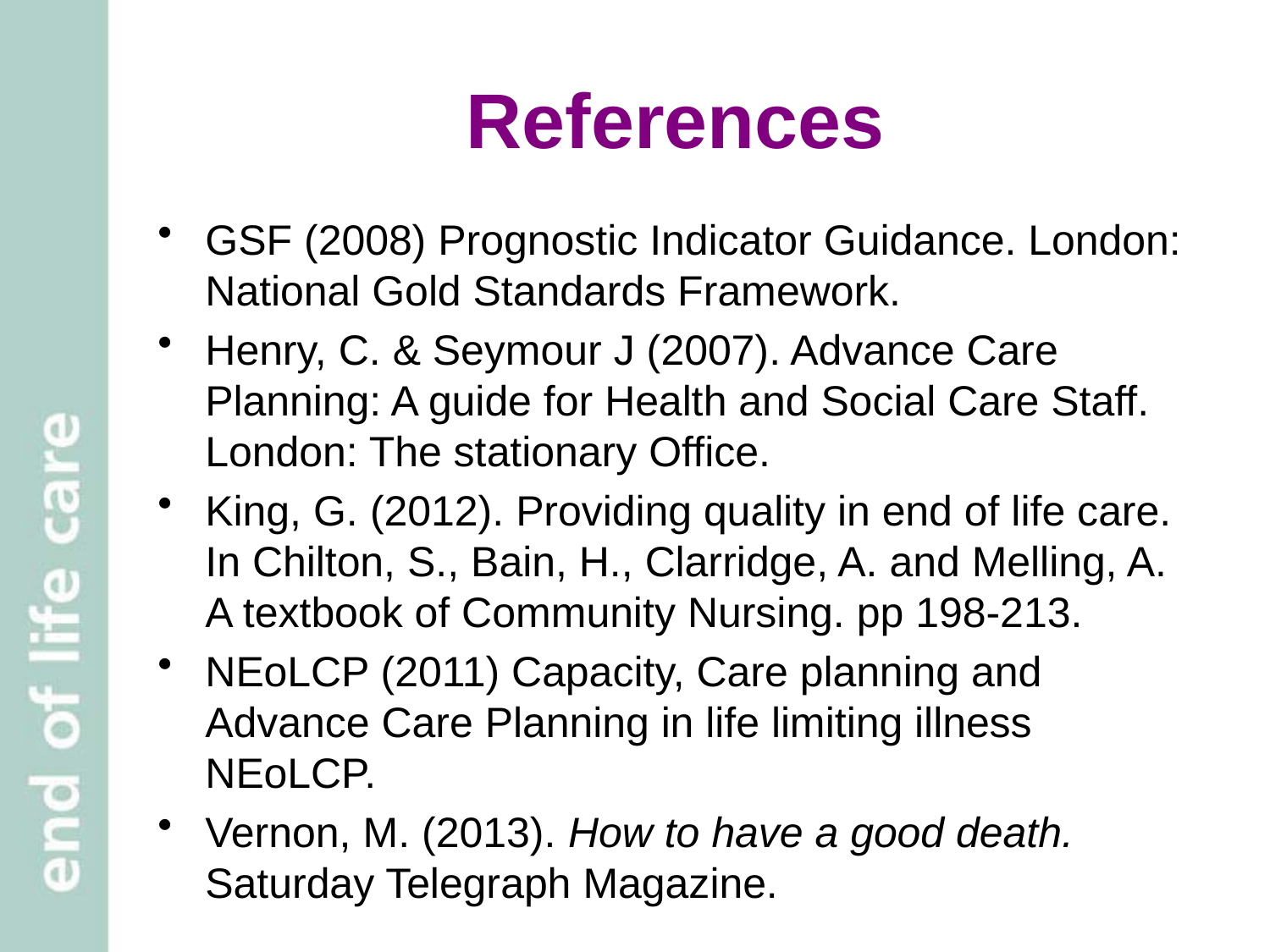

# References
GSF (2008) Prognostic Indicator Guidance. London: National Gold Standards Framework.
Henry, C. & Seymour J (2007). Advance Care Planning: A guide for Health and Social Care Staff. London: The stationary Office.
King, G. (2012). Providing quality in end of life care. In Chilton, S., Bain, H., Clarridge, A. and Melling, A. A textbook of Community Nursing. pp 198-213.
NEoLCP (2011) Capacity, Care planning and Advance Care Planning in life limiting illness NEoLCP.
Vernon, M. (2013). How to have a good death. Saturday Telegraph Magazine.